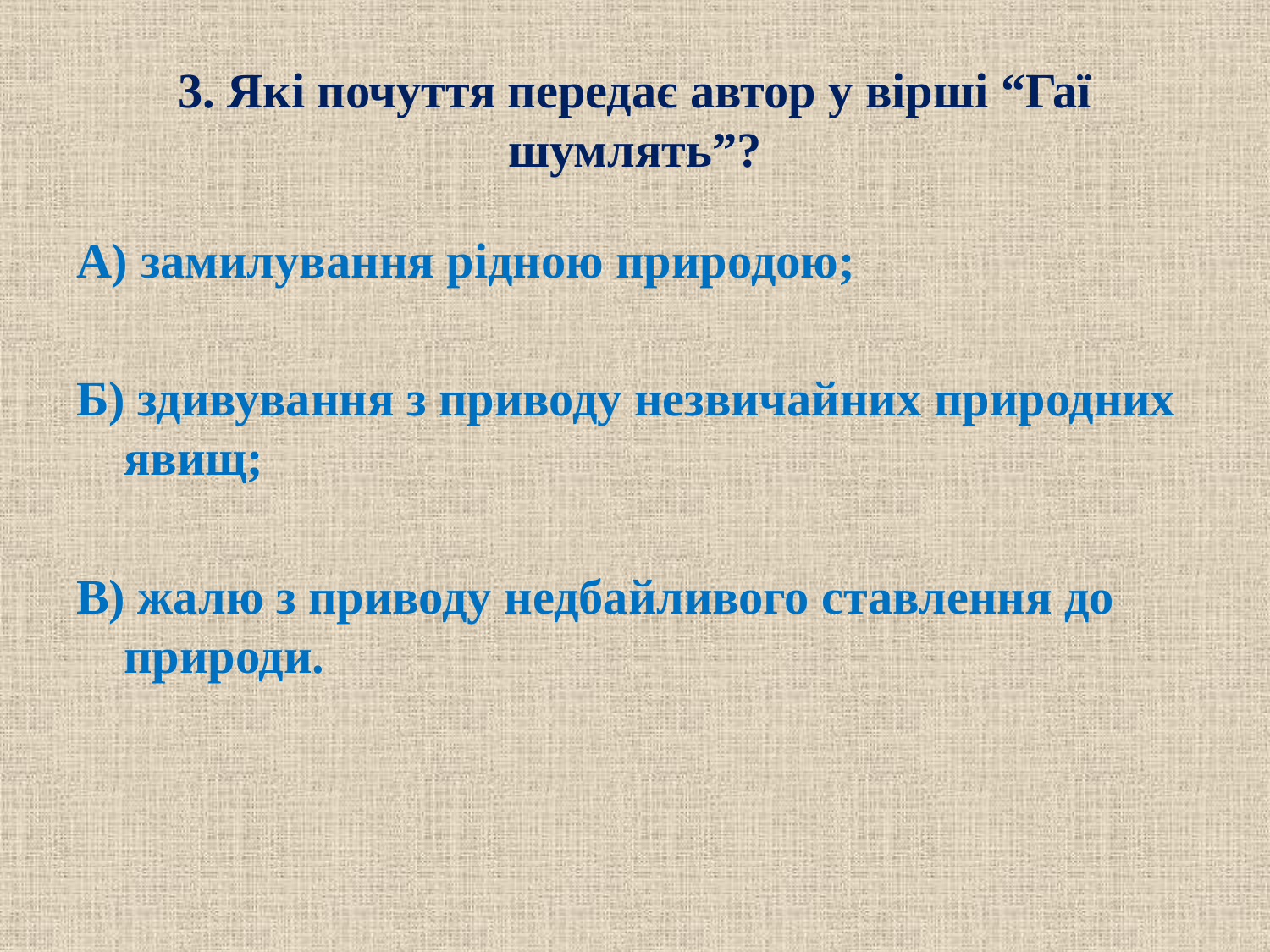

# 3. Які почуття передає автор у вірші “Гаї шумлять”?
А) замилування рідною природою;

Б) здивування з приводу незвичайних природних явищ;

В) жалю з приводу недбайливого ставлення до природи.